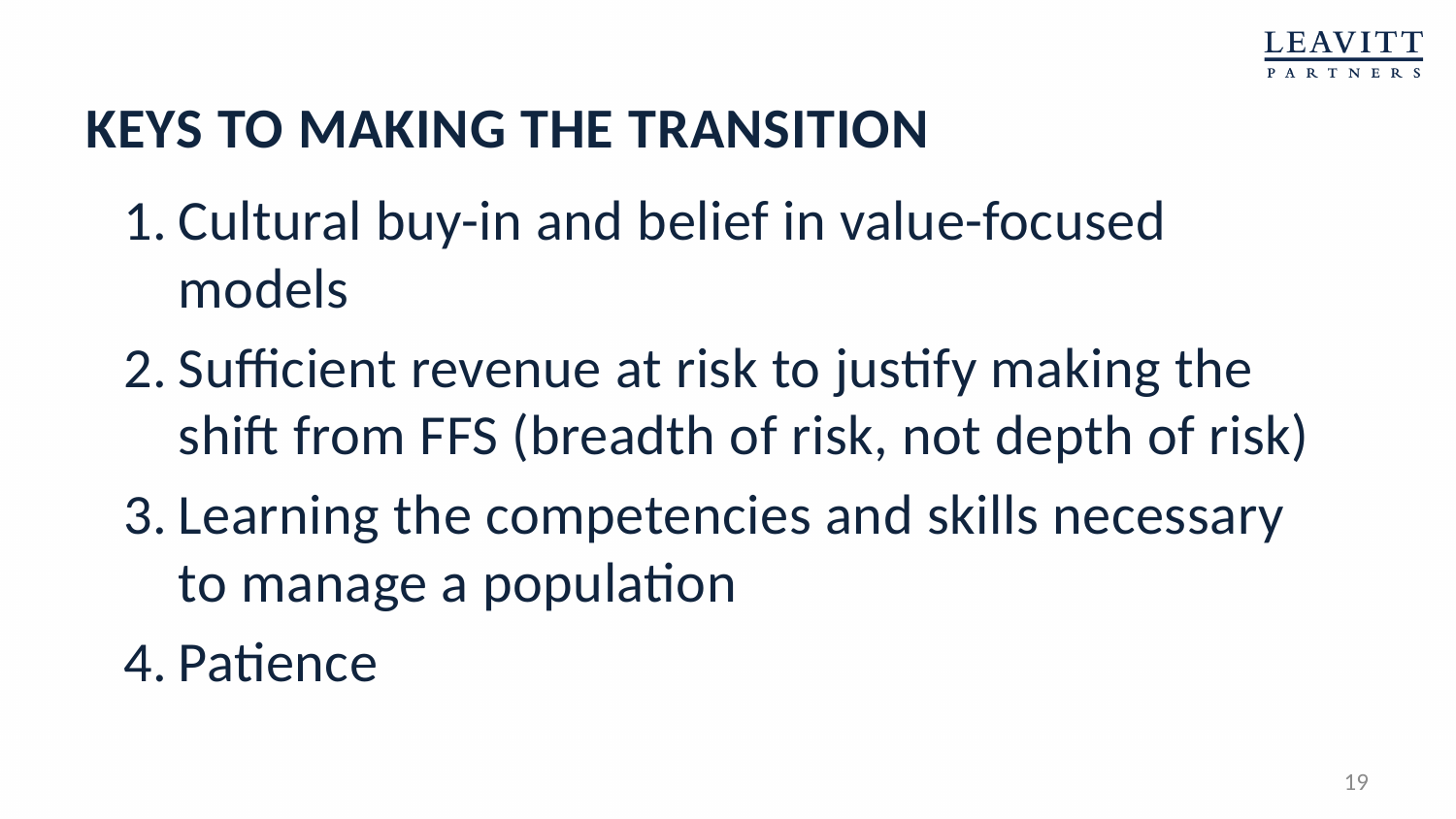

# Keys to Making the Transition
Cultural buy-in and belief in value-focused models
Sufficient revenue at risk to justify making the shift from FFS (breadth of risk, not depth of risk)
Learning the competencies and skills necessary to manage a population
Patience
19